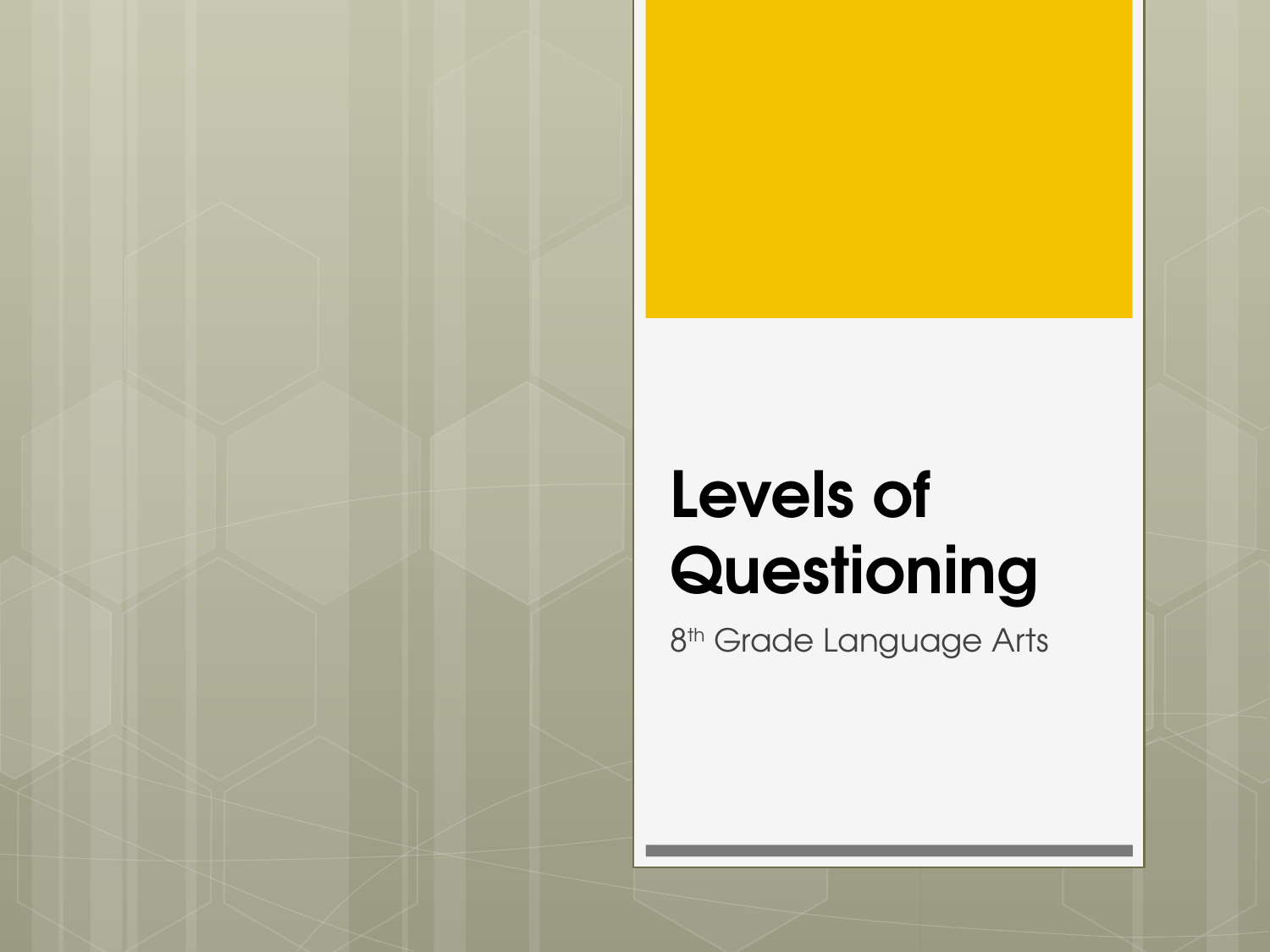

# Levels of Questioning
8th Grade Language Arts